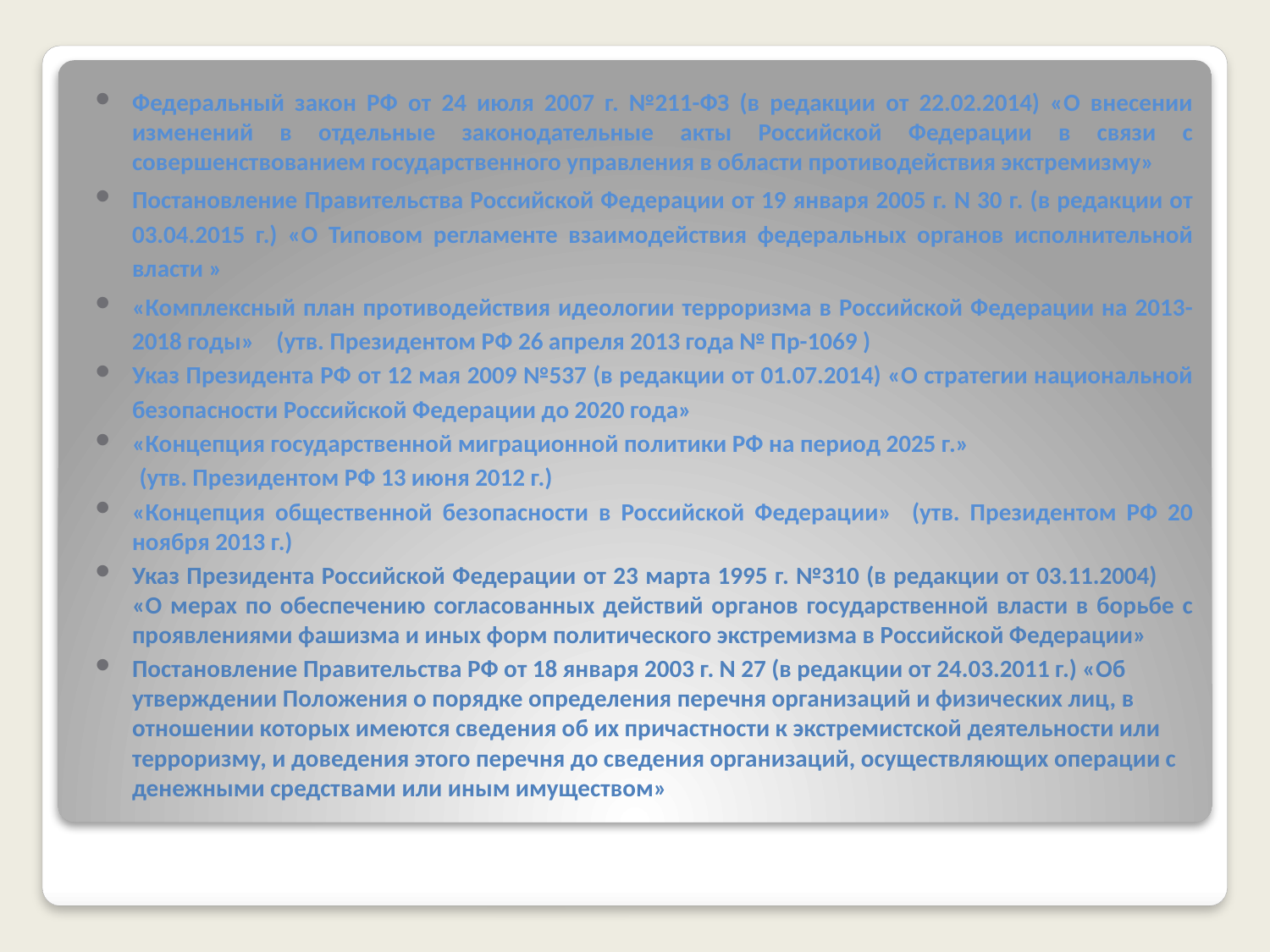

Федеральный закон РФ от 24 июля 2007 г. №211-ФЗ (в редакции от 22.02.2014) «О внесении изменений в отдельные законодательные акты Российской Федерации в связи с совершенствованием государственного управления в области противодействия экстремизму»
Постановление Правительства Российской Федерации от 19 января 2005 г. N 30 г. (в редакции от 03.04.2015 г.) «О Типовом регламенте взаимодействия федеральных органов исполнительной власти »
«Комплексный план противодействия идеологии терроризма в Российской Федерации на 2013-2018 годы»    (утв. Президентом РФ 26 апреля 2013 года № Пр-1069 )
Указ Президента РФ от 12 мая 2009 №537 (в редакции от 01.07.2014) «О стратегии национальной безопасности Российской Федерации до 2020 года»
«Концепция государственной миграционной политики РФ на период 2025 г.»
        (утв. Президентом РФ 13 июня 2012 г.)
«Концепция общественной безопасности в Российской Федерации»  (утв. Президентом РФ 20 ноября 2013 г.)
Указ Президента Российской Федерации от 23 марта 1995 г. №310 (в редакции от 03.11.2004)      «О мерах по обеспечению согласованных действий органов государственной власти в борьбе с проявлениями фашизма и иных форм политического экстремизма в Российской Федерации»
Постановление Правительства РФ от 18 января 2003 г. N 27 (в редакции от 24.03.2011 г.) «Об утверждении Положения о порядке определения перечня организаций и физических лиц, в отношении которых имеются сведения об их причастности к экстремистской деятельности или терроризму, и доведения этого перечня до сведения организаций, осуществляющих операции с денежными средствами или иным имуществом»